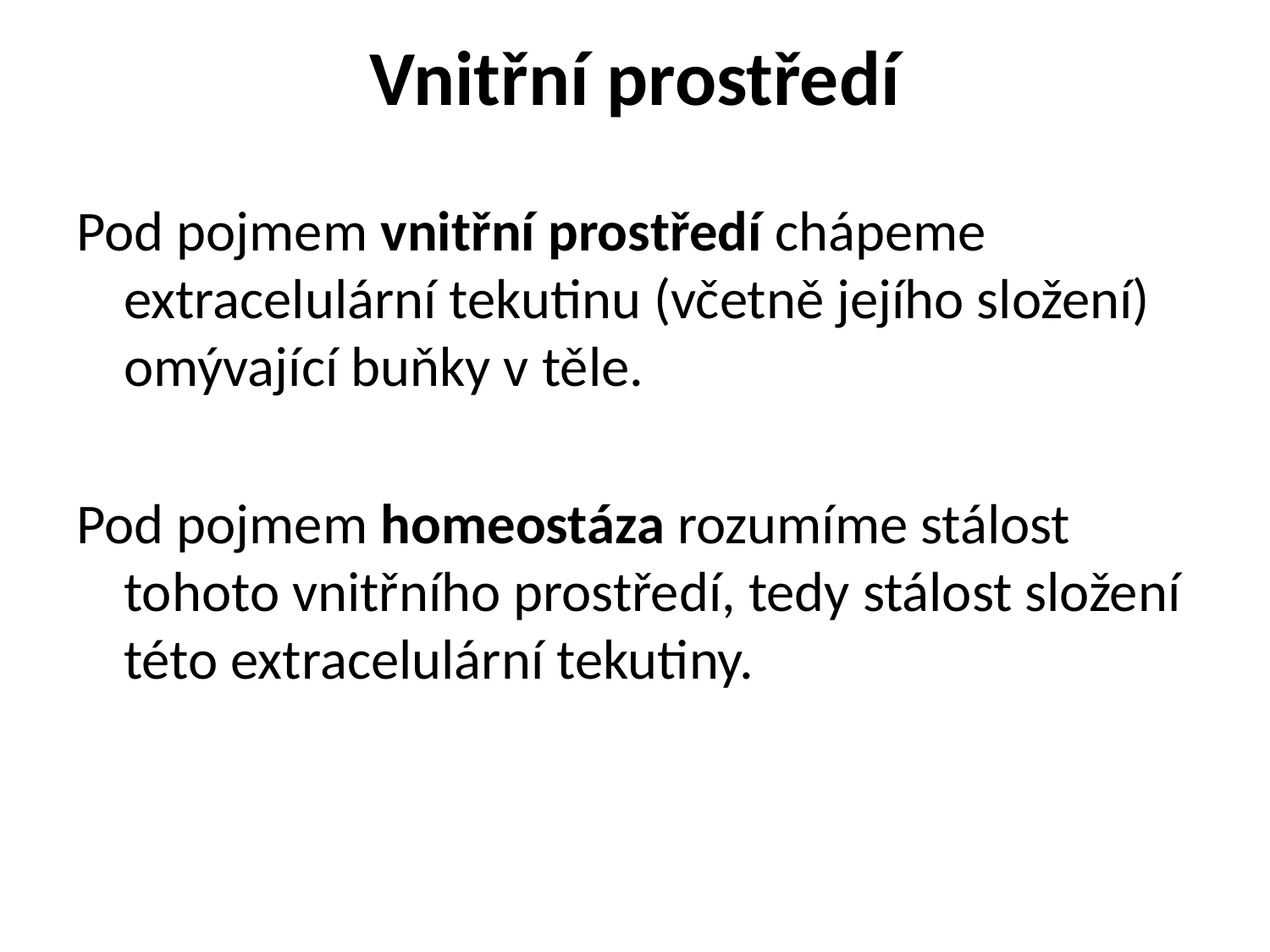

# Vnitřní prostředí

Pod pojmem vnitřní prostředí chápeme extracelulární tekutinu (včetně jejího složení) omývající buňky v těle.

Pod pojmem homeostáza rozumíme stálost tohoto vnitřního prostředí, tedy stálost složení této extracelulární tekutiny.